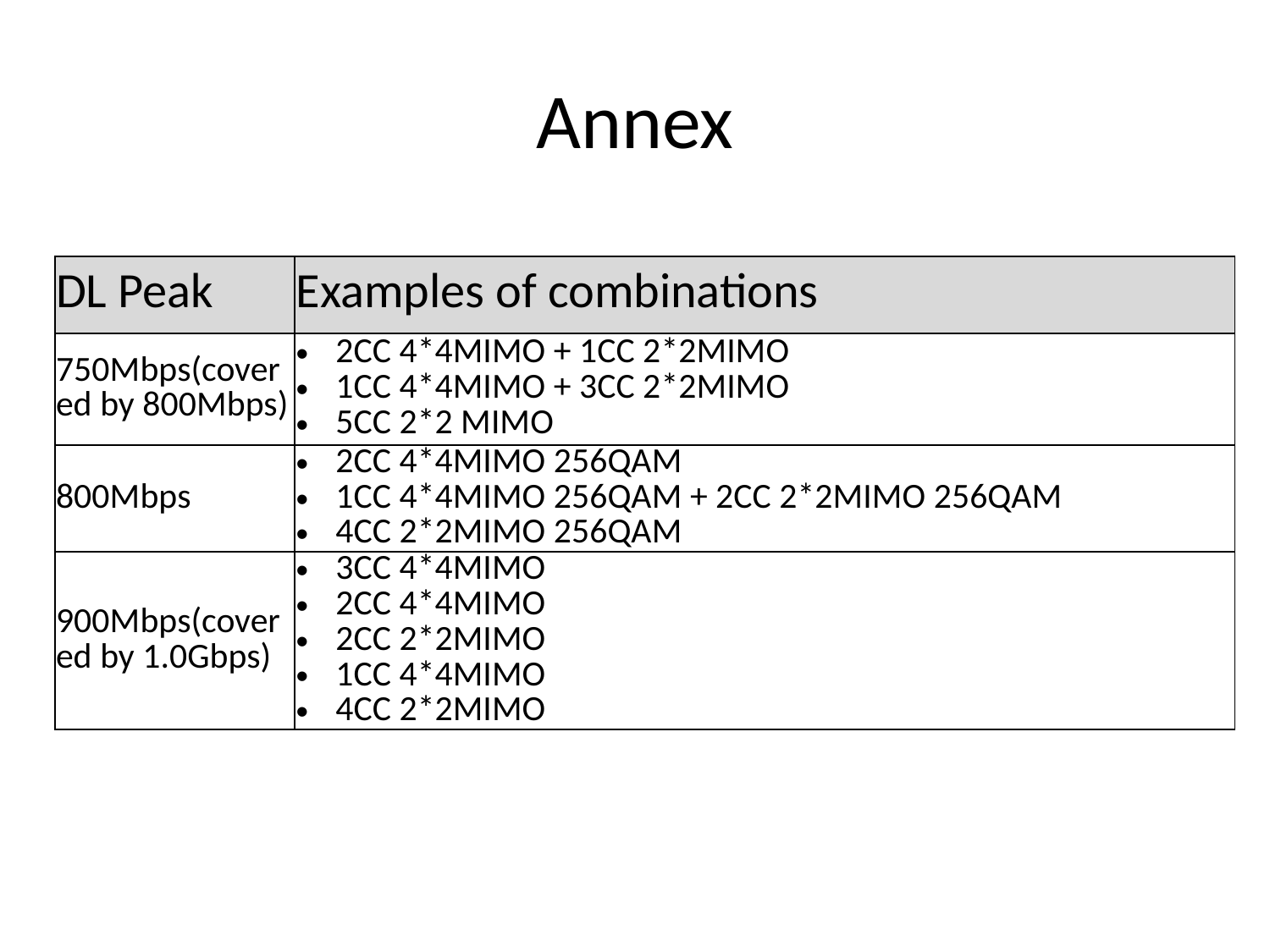

# Annex
| DL Peak | Examples of combinations |
| --- | --- |
| 750Mbps(covered by 800Mbps) | 2CC 4\*4MIMO + 1CC 2\*2MIMO 1CC 4\*4MIMO + 3CC 2\*2MIMO 5CC 2\*2 MIMO |
| 800Mbps | 2CC 4\*4MIMO 256QAM 1CC 4\*4MIMO 256QAM + 2CC 2\*2MIMO 256QAM 4CC 2\*2MIMO 256QAM |
| 900Mbps(covered by 1.0Gbps) | 3CC 4\*4MIMO 2CC 4\*4MIMO 2CC 2\*2MIMO 1CC 4\*4MIMO 4CC 2\*2MIMO |